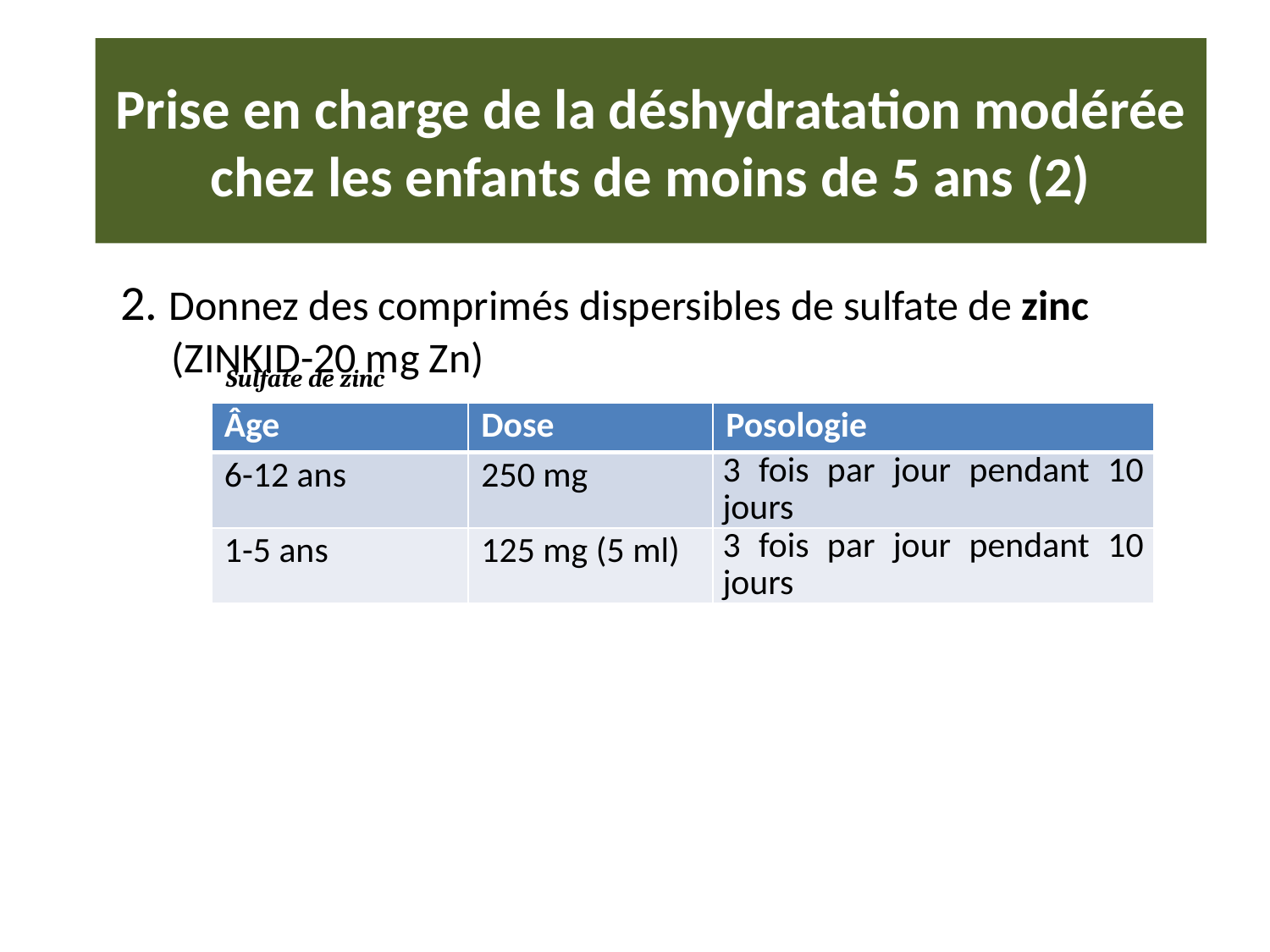

# Prise en charge de la déshydratation modérée chez les enfants de moins de 5 ans (2)
2. Donnez des comprimés dispersibles de sulfate de zinc (ZINKID-20 mg Zn)

Sulfate de zinc
| Âge | Dose | Posologie |
| --- | --- | --- |
| 6-12 ans | 250 mg | 3 fois par jour pendant 10 jours |
| 1-5 ans | 125 mg (5 ml) | 3 fois par jour pendant 10 jours |